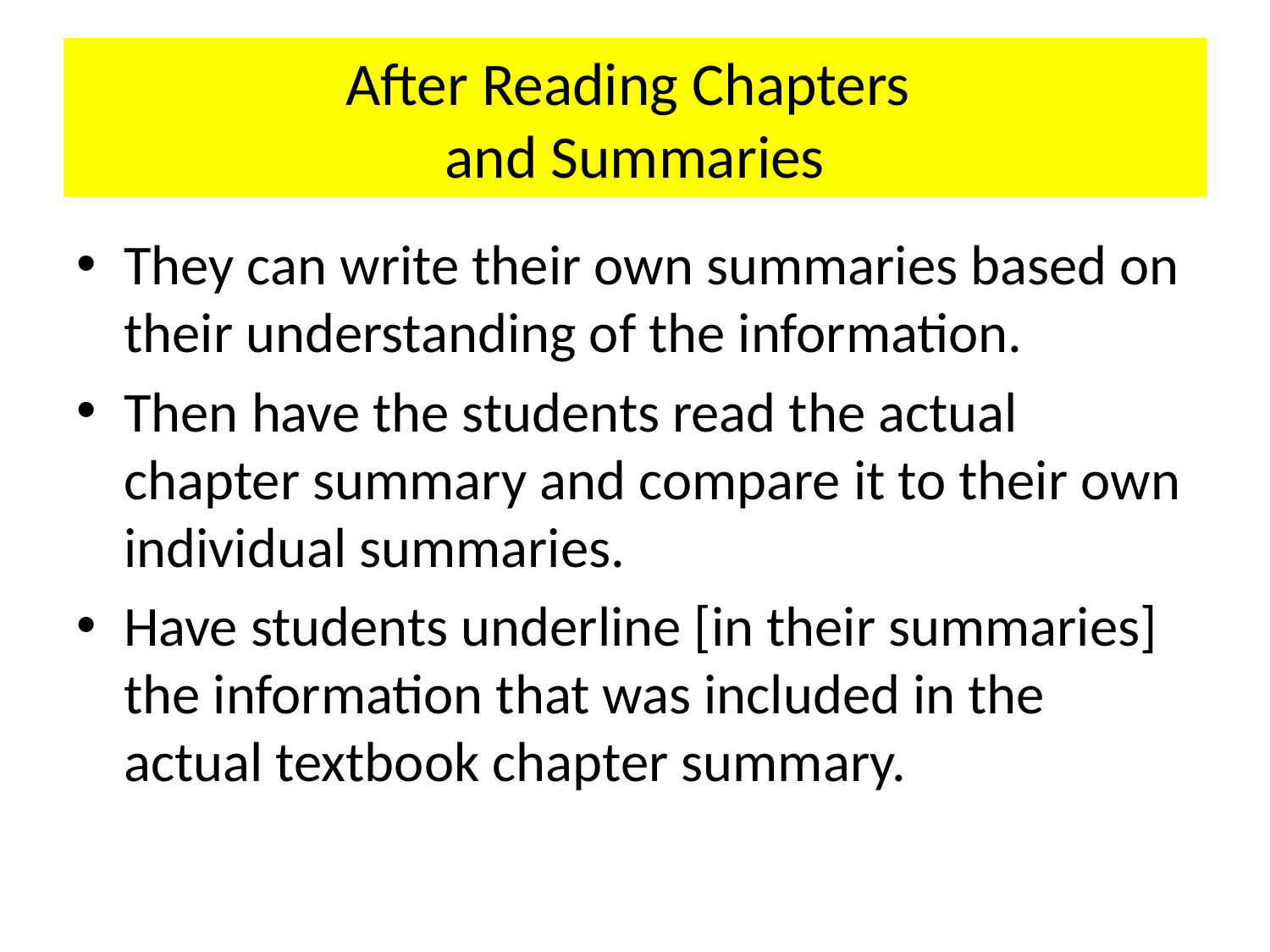

# After Reading Chapters and Summaries
They can write their own summaries based on their understanding of the information.
Then have the students read the actual chapter summary and compare it to their own individual summaries.
Have students underline [in their summaries] the information that was included in the actual textbook chapter summary.